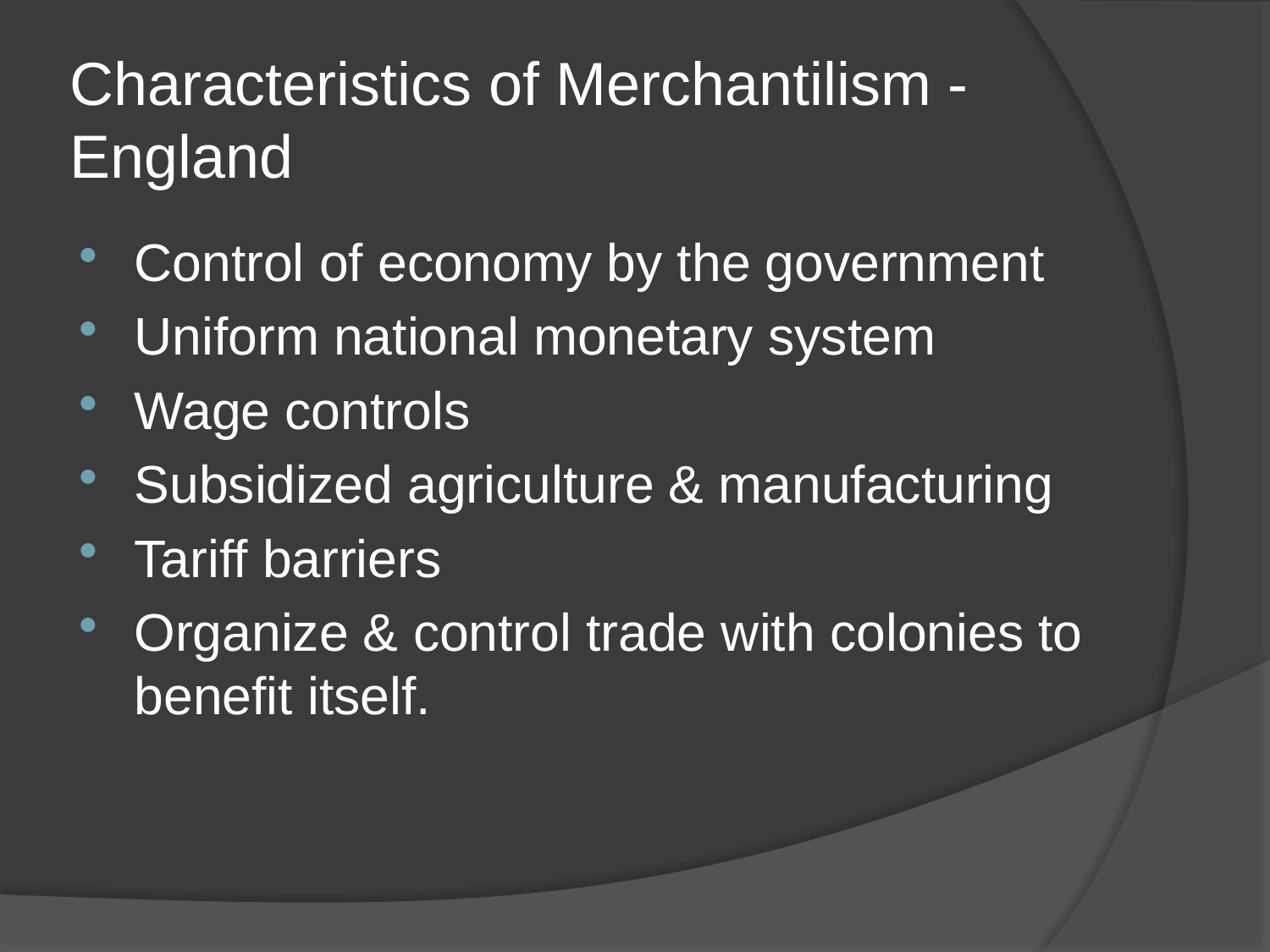

# Characteristics of Merchantilism - England
Control of economy by the government
Uniform national monetary system
Wage controls
Subsidized agriculture & manufacturing
Tariff barriers
Organize & control trade with colonies to benefit itself.